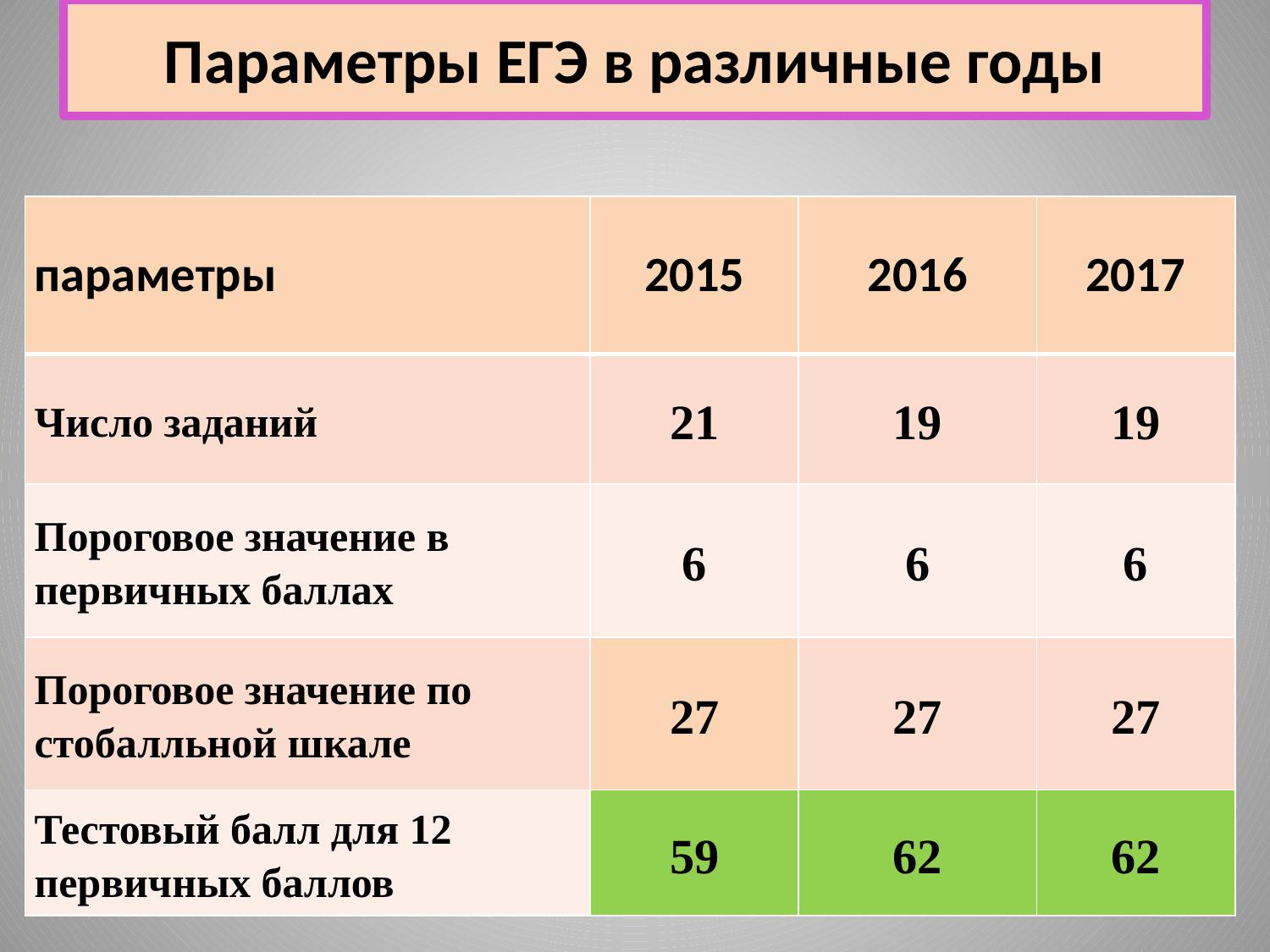

# Параметры ЕГЭ в различные годы
| параметры | 2015 | 2016 | 2017 |
| --- | --- | --- | --- |
| Число заданий | 21 | 19 | 19 |
| Пороговое значение в первичных баллах | 6 | 6 | 6 |
| Пороговое значение по стобалльной шкале | 27 | 27 | 27 |
| Тестовый балл для 12 первичных баллов | 59 | 62 | 62 |